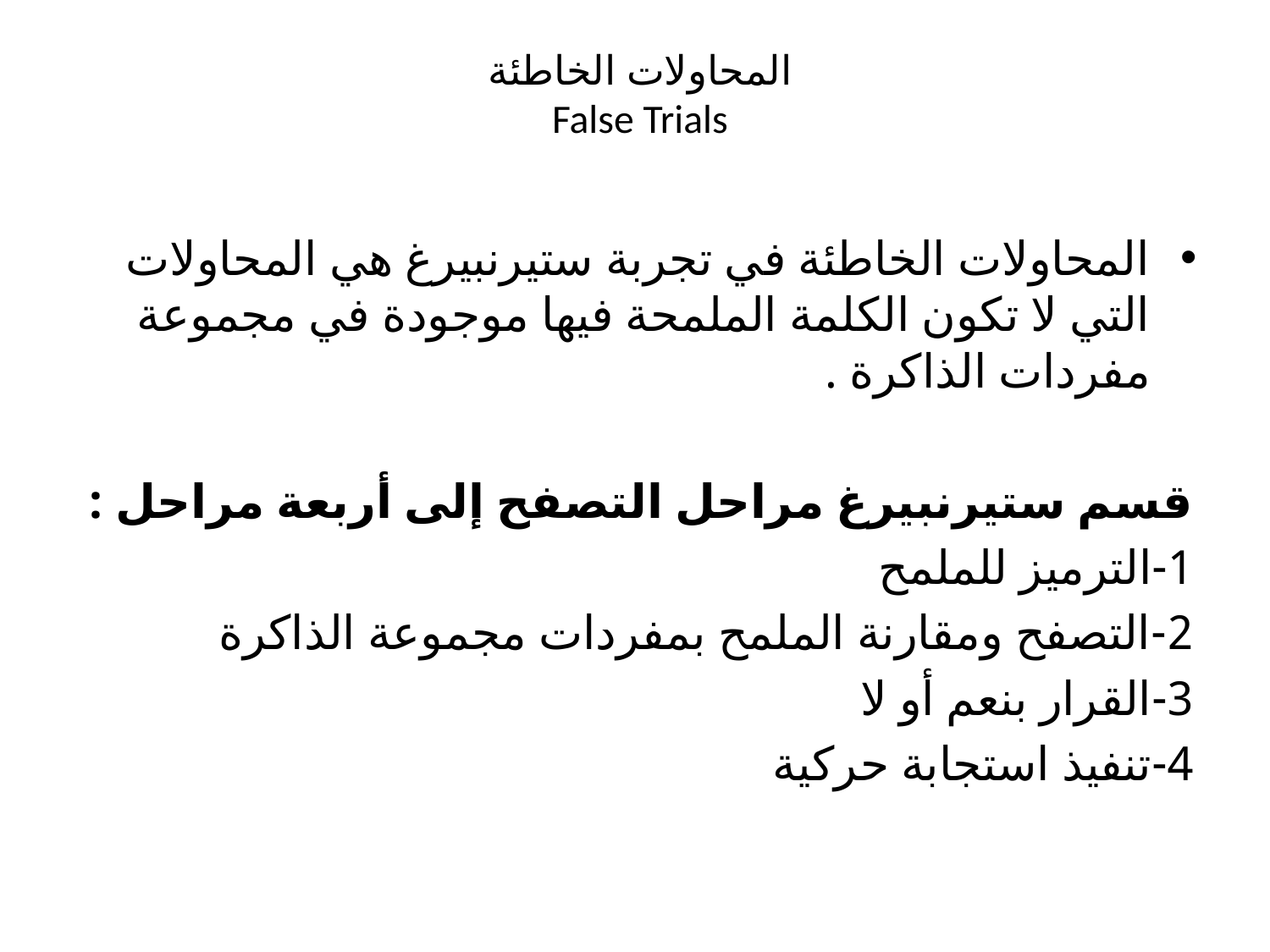

# المحاولات الخاطئة False Trials
المحاولات الخاطئة في تجربة ستيرنبيرغ هي المحاولات التي لا تكون الكلمة الملمحة فيها موجودة في مجموعة مفردات الذاكرة .

قسم ستيرنبيرغ مراحل التصفح إلى أربعة مراحل :
1-الترميز للملمح
2-التصفح ومقارنة الملمح بمفردات مجموعة الذاكرة
3-القرار بنعم أو لا
4-تنفيذ استجابة حركية